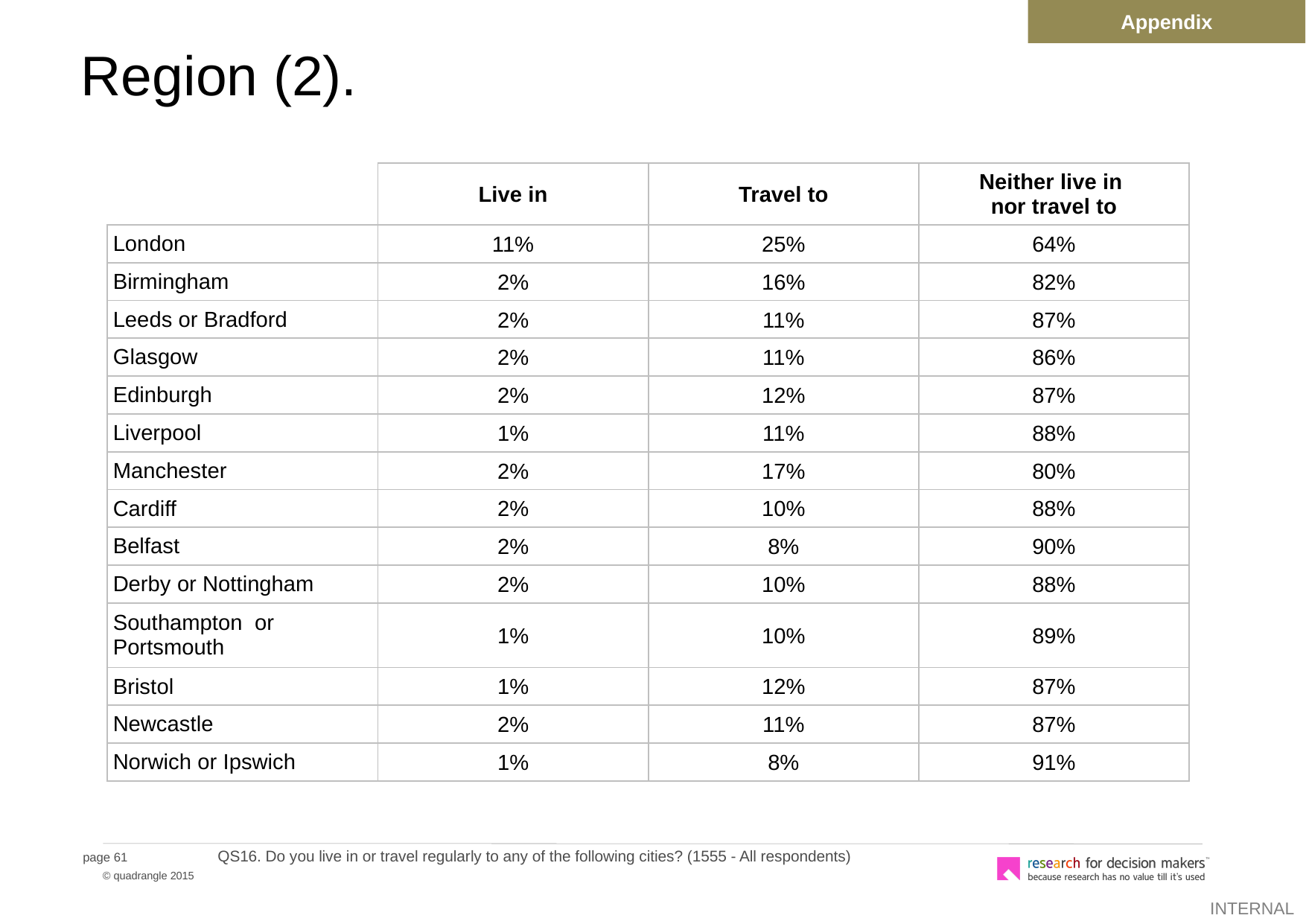

Appendix
Region (2).
|  | Live in | Travel to | Neither live in nor travel to |
| --- | --- | --- | --- |
| London | 11% | 25% | 64% |
| Birmingham | 2% | 16% | 82% |
| Leeds or Bradford | 2% | 11% | 87% |
| Glasgow | 2% | 11% | 86% |
| Edinburgh | 2% | 12% | 87% |
| Liverpool | 1% | 11% | 88% |
| Manchester | 2% | 17% | 80% |
| Cardiff | 2% | 10% | 88% |
| Belfast | 2% | 8% | 90% |
| Derby or Nottingham | 2% | 10% | 88% |
| Southampton or Portsmouth | 1% | 10% | 89% |
| Bristol | 1% | 12% | 87% |
| Newcastle | 2% | 11% | 87% |
| Norwich or Ipswich | 1% | 8% | 91% |
QS16. Do you live in or travel regularly to any of the following cities? (1555 - All respondents)